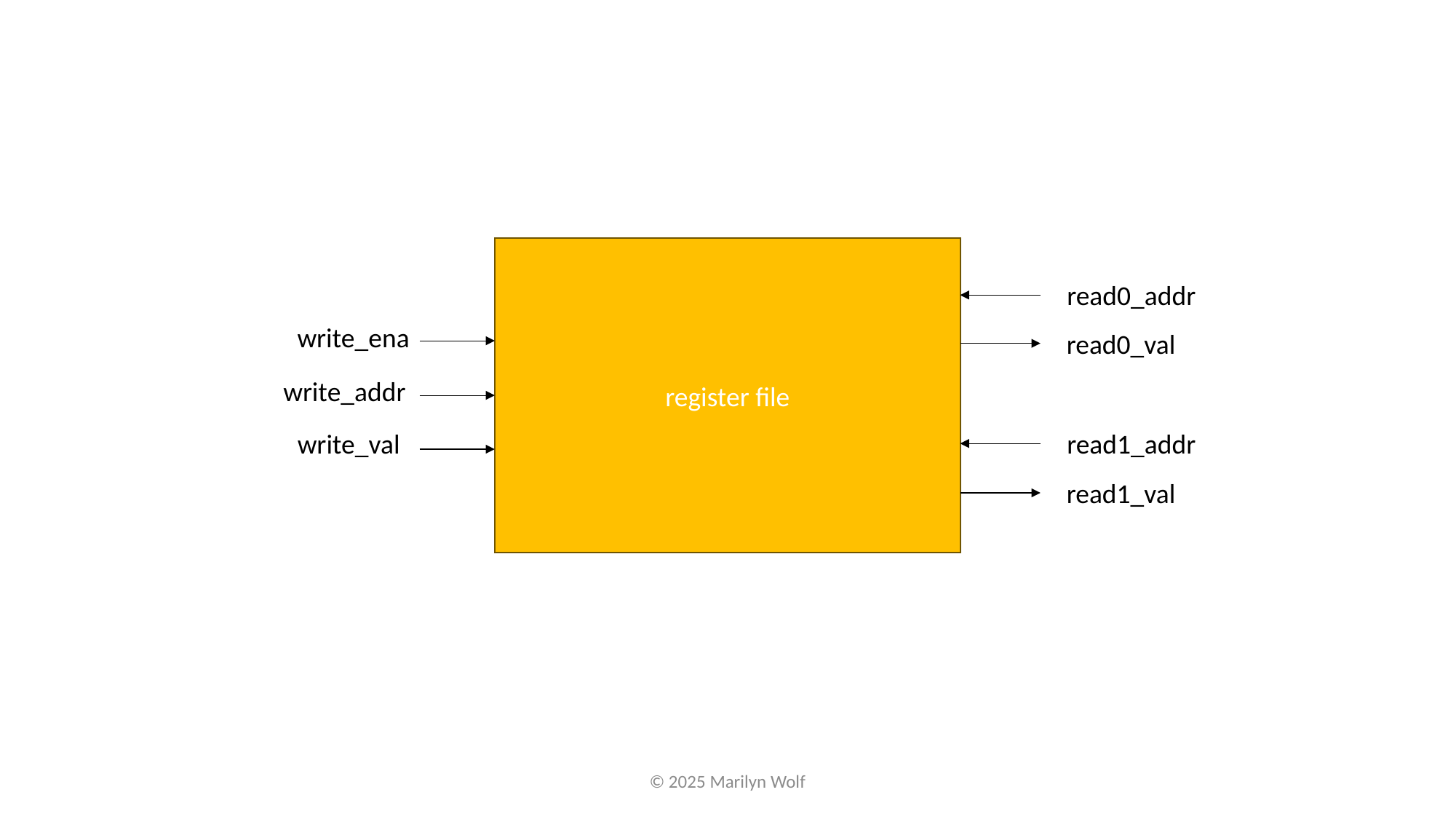

register file
read0_addr
write_ena
read0_val
write_addr
write_val
read1_addr
read1_val
© 2025 Marilyn Wolf